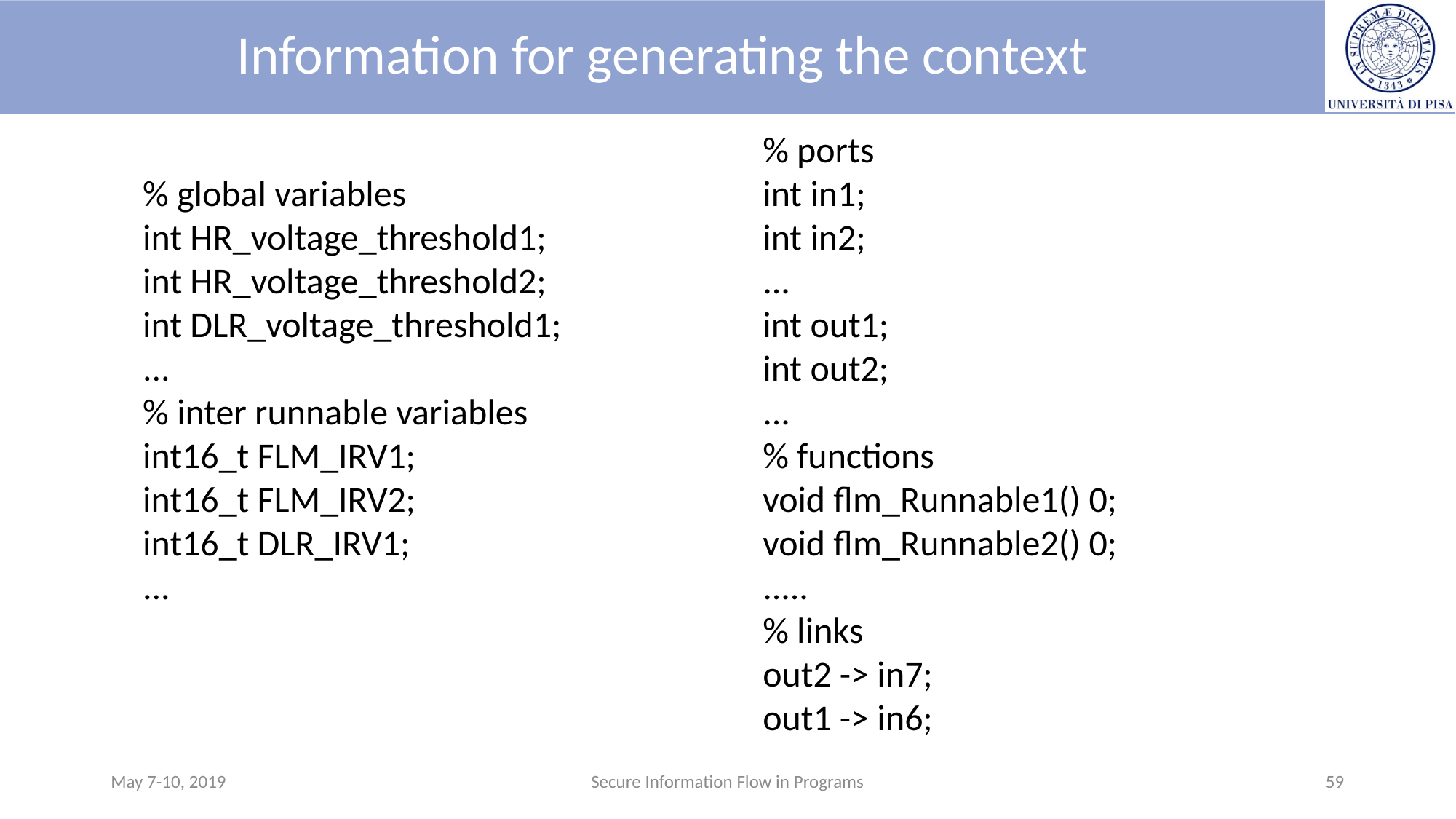

# Information for generating the context
% ports
int in1;
int in2;
...
int out1;
int out2;
...
% functions
void flm_Runnable1() 0;
void flm_Runnable2() 0;
.....
% links
out2 -> in7;
out1 -> in6;
% global variables
int HR_voltage_threshold1;
int HR_voltage_threshold2;
int DLR_voltage_threshold1;
...
% inter runnable variables
int16_t FLM_IRV1;
int16_t FLM_IRV2;
int16_t DLR_IRV1;
...

May 7-10, 2019
Secure Information Flow in Programs
59